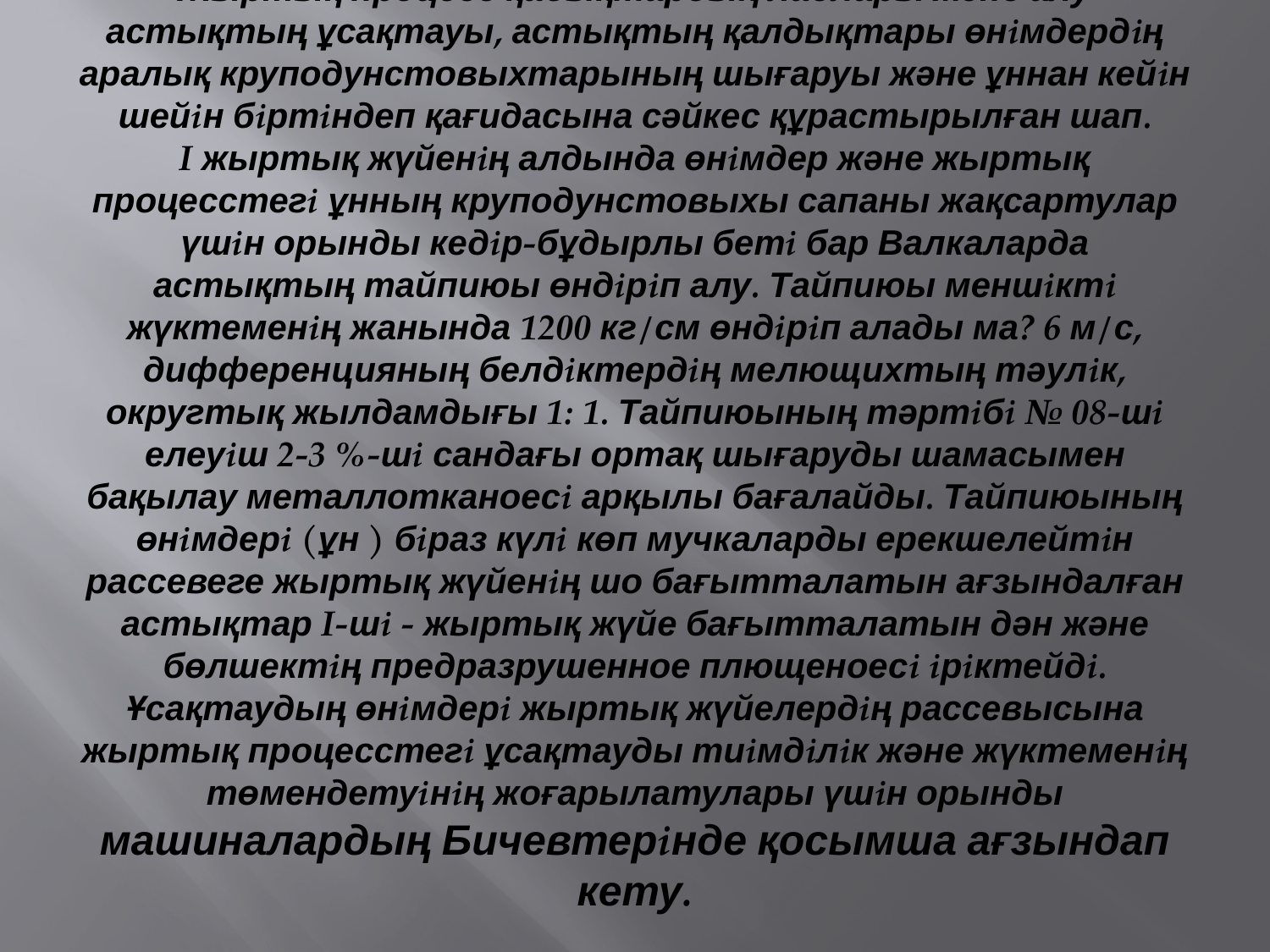

# Жыртық процесс қабықтардың лаолары және алу астықтың ұсақтауы, астықтың қалдықтары өнiмдердiң аралық круподунстовыхтарының шығаруы және ұннан кейiн шейiн бiртiндеп қағидасына сәйкес құрастырылған шап. I жыртық жүйенiң алдында өнiмдер және жыртық процесстегi ұнның круподунстовыхы сапаны жақсартулар үшiн орынды кедiр-бұдырлы бетi бар Валкаларда астықтың тайпиюы өндiрiп алу. Тайпиюы меншiктi жүктеменiң жанында 1200 кг/см өндiрiп алады ма? 6 м/с, дифференцияның белдiктердiң мелющихтың тәулiк, округтық жылдамдығы 1: 1. Тайпиюының тәртiбi № 08-шi елеуiш 2-3 %-шi сандағы ортақ шығаруды шамасымен бақылау металлотканоесi арқылы бағалайды. Тайпиюының өнiмдерi (ұн ) бiраз күлi көп мучкаларды ерекшелейтiн рассевеге жыртық жүйенiң шо бағытталатын ағзындалған астықтар I-шi - жыртық жүйе бағытталатын дән және бөлшектiң предразрушенное плющеноесi iрiктейдi. Ұсақтаудың өнiмдерi жыртық жүйелердiң рассевысына жыртық процесстегi ұсақтауды тиiмдiлiк және жүктеменiң төмендетуiнiң жоғарылатулары үшiн орынды машиналардың Бичевтерiнде қосымша ағзындап кету.